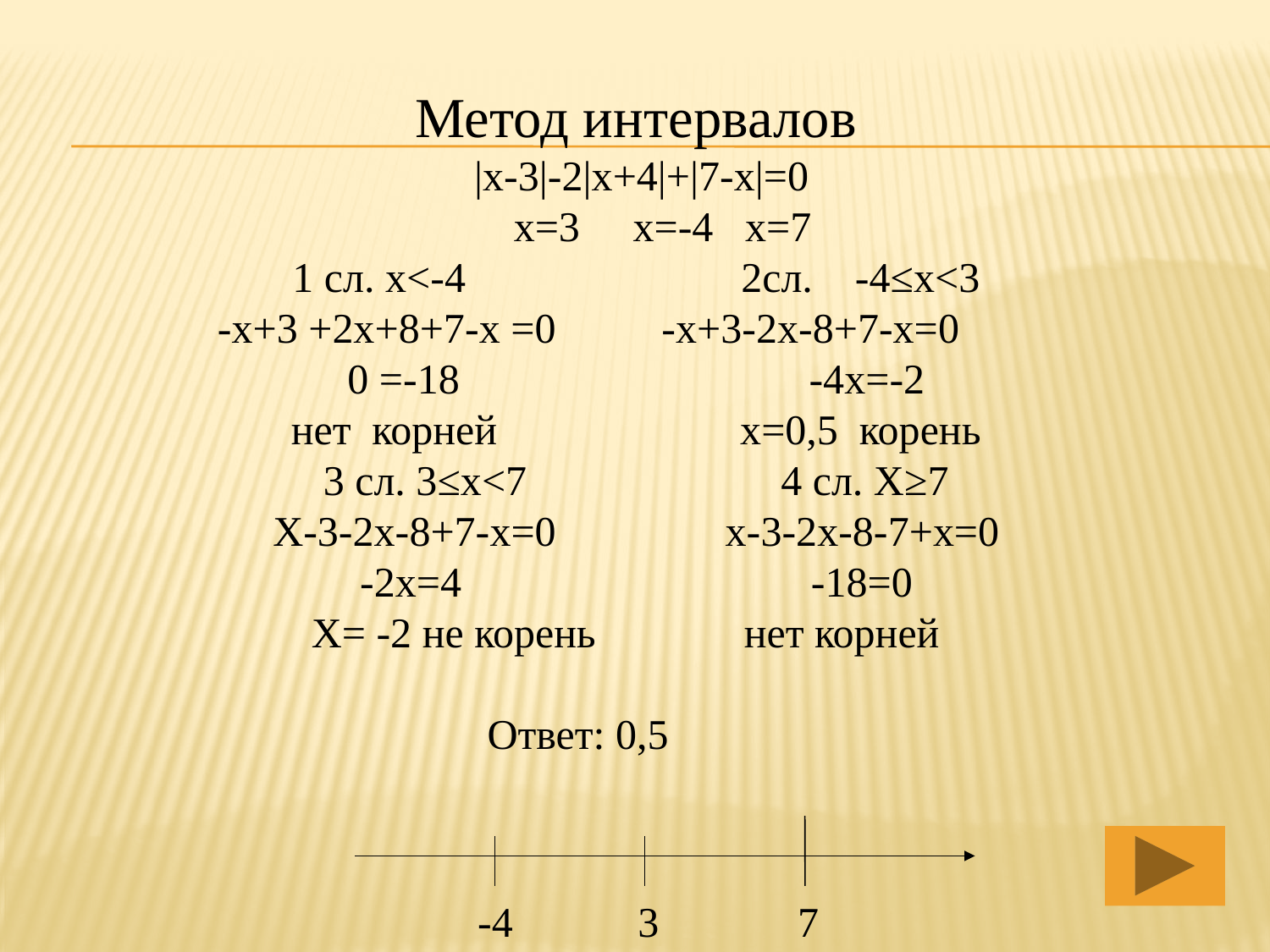

Метод интервалов
 |x-3|-2|x+4|+|7-x|=0
     x=3     x=-4   x=7
1 сл. x<-4                          2сл.    -4≤x<3
-x+3 +2x+8+7-x =0          -x+3-2x-8+7-x=0
0 =-18                                 -4x=-2
нет  корней                       x=0,5  корень
3 сл. 3≤x<7                        4 сл. X≥7
X-3-2x-8+7-x=0                x-3-2x-8-7+x=0
-2х=4                                 -18=0
X= -2 не корень              нет корней

Ответ: 0,5

-4
3
7